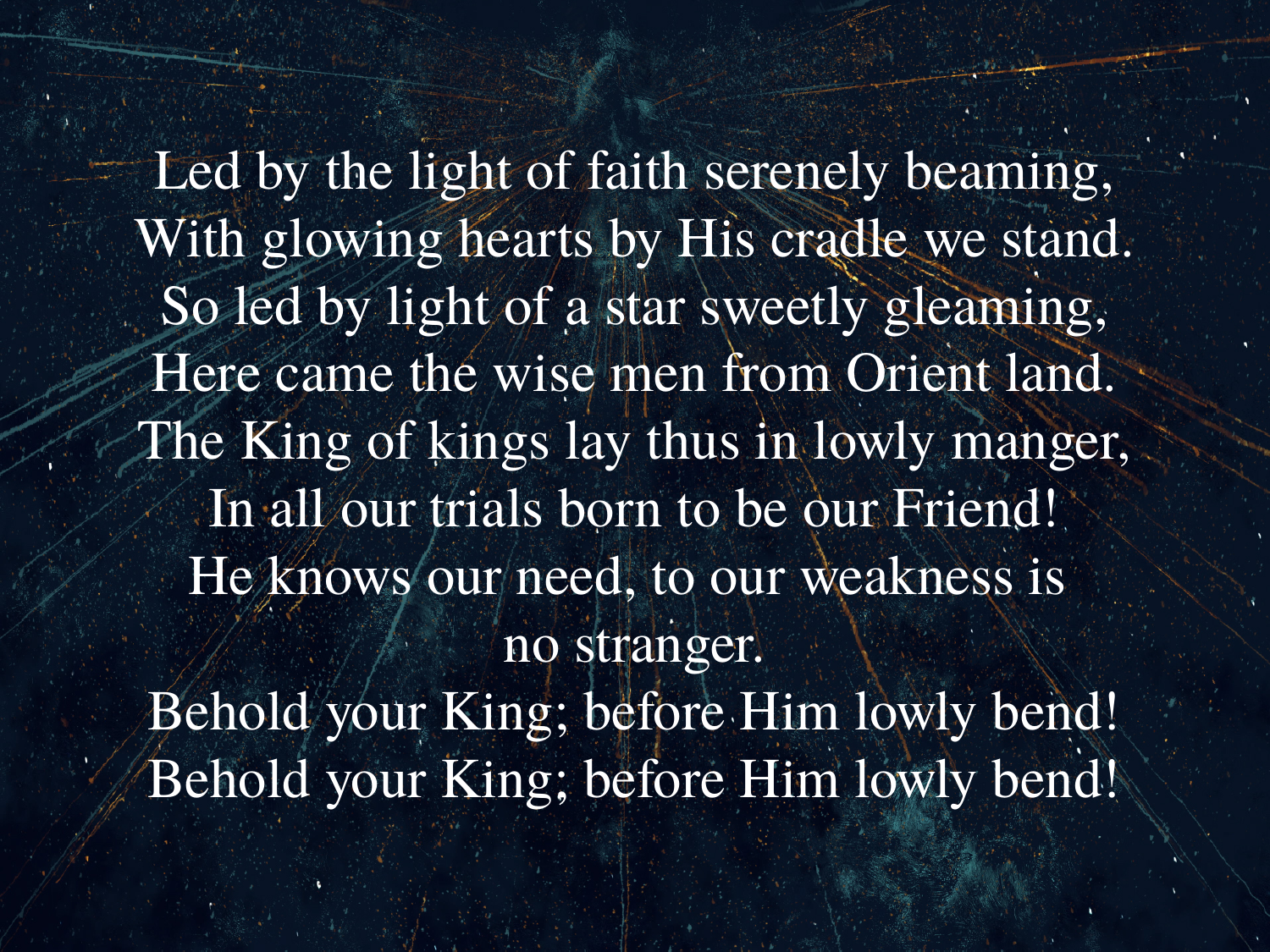

# Led by the light of faith serenely beaming, With glowing hearts by His cradle we stand. So led by light of a star sweetly gleaming, Here came the wise men from Orient land. The King of kings lay thus in lowly manger, In all our trials born to be our Friend! He knows our need, to our weakness is no stranger. Behold your King; before Him lowly bend! Behold your King; before Him lowly bend!